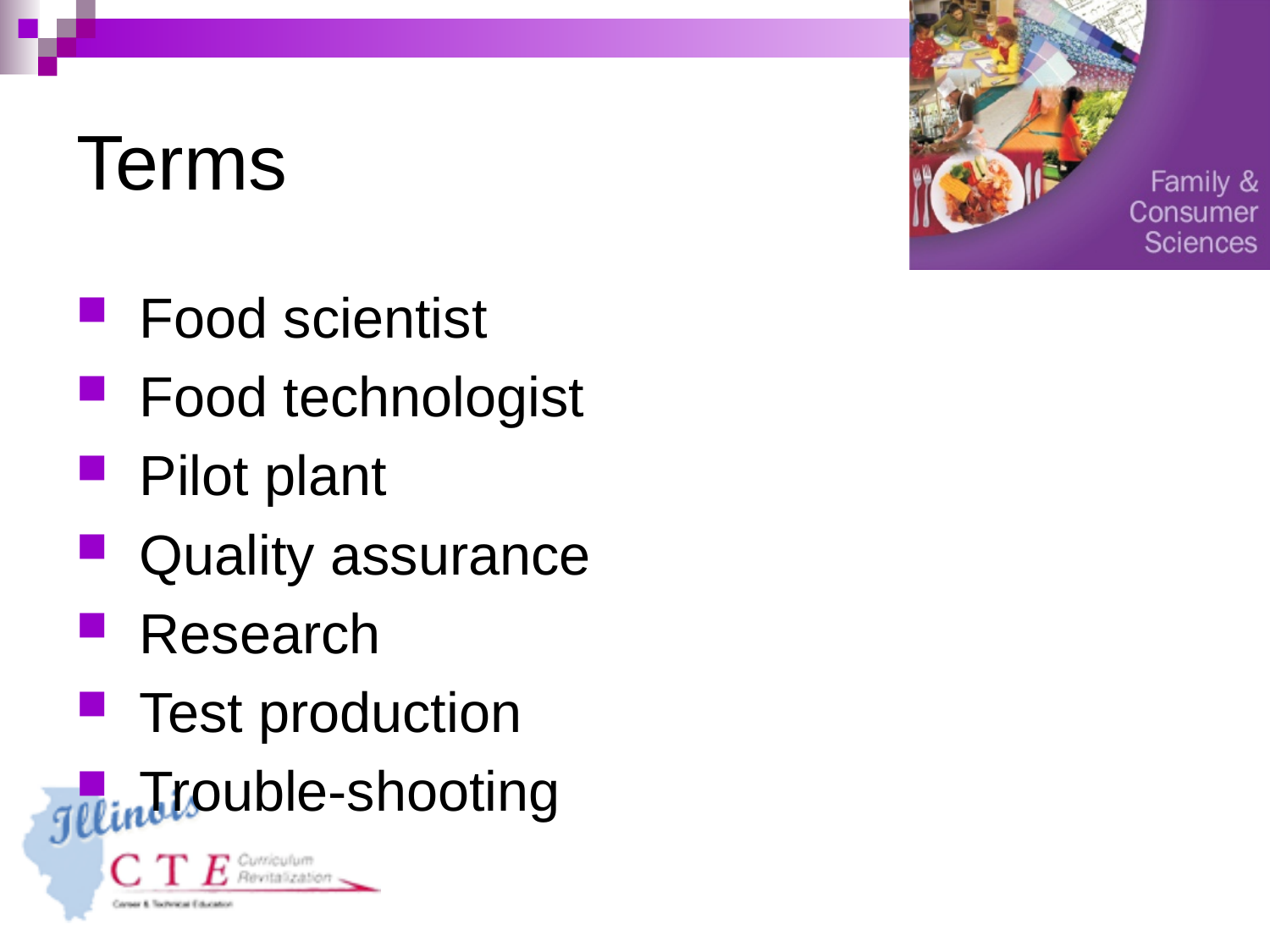

# Terms
 Food scientist
 Food technologist
 Pilot plant
 Quality assurance
 Research
 Test production
 Trouble-shooting